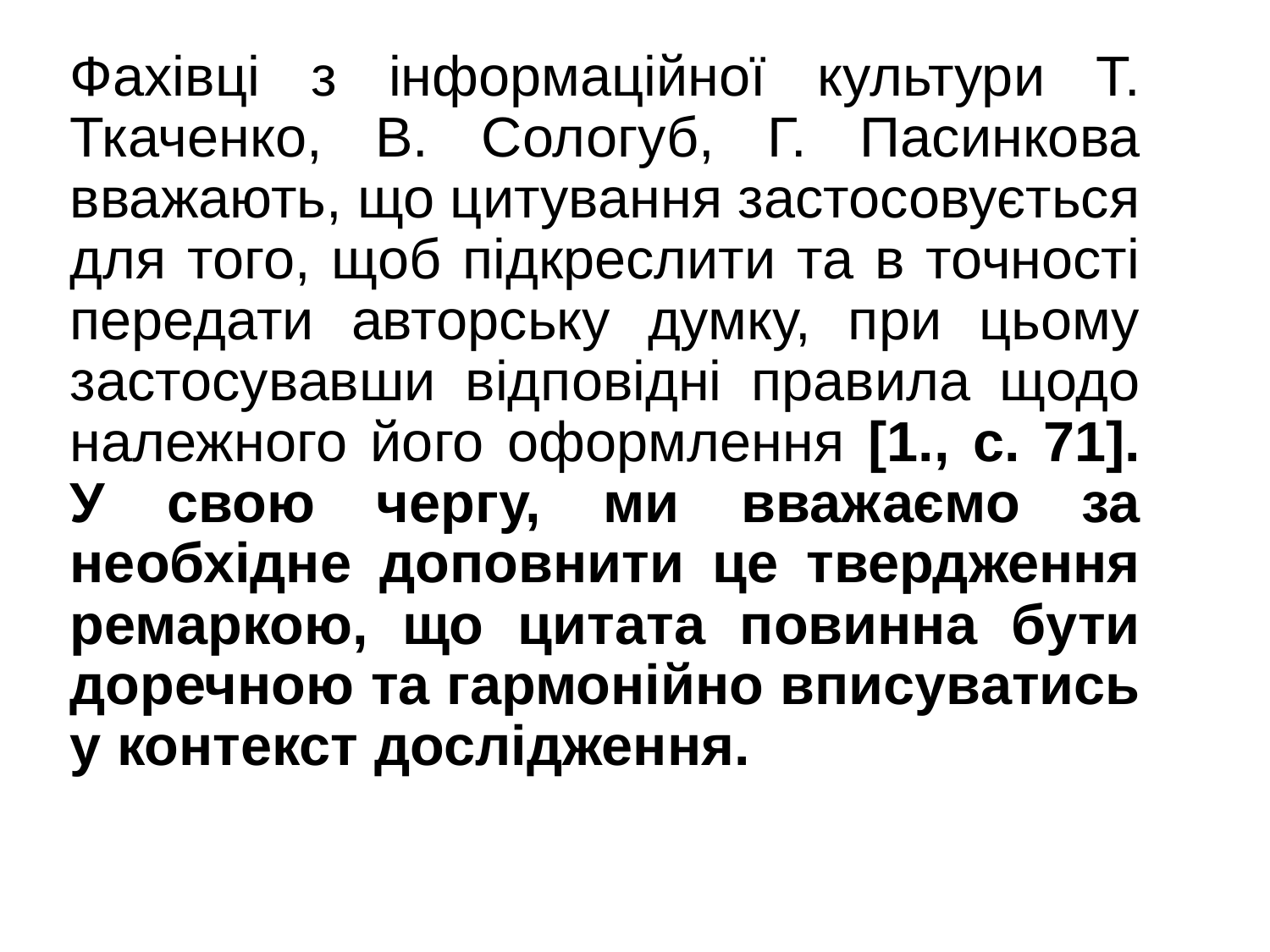

Фахівці з інформаційної культури Т. Ткаченко, В. Сологуб, Г. Пасинкова вважають, що цитування застосовується для того, щоб підкреслити та в точності передати авторську думку, при цьому застосувавши відповідні правила щодо належного його оформлення [1., с. 71]. У свою чергу, ми вважаємо за необхідне доповнити це твердження ремаркою, що цитата повинна бути доречною та гармонійно вписуватись у контекст дослідження.